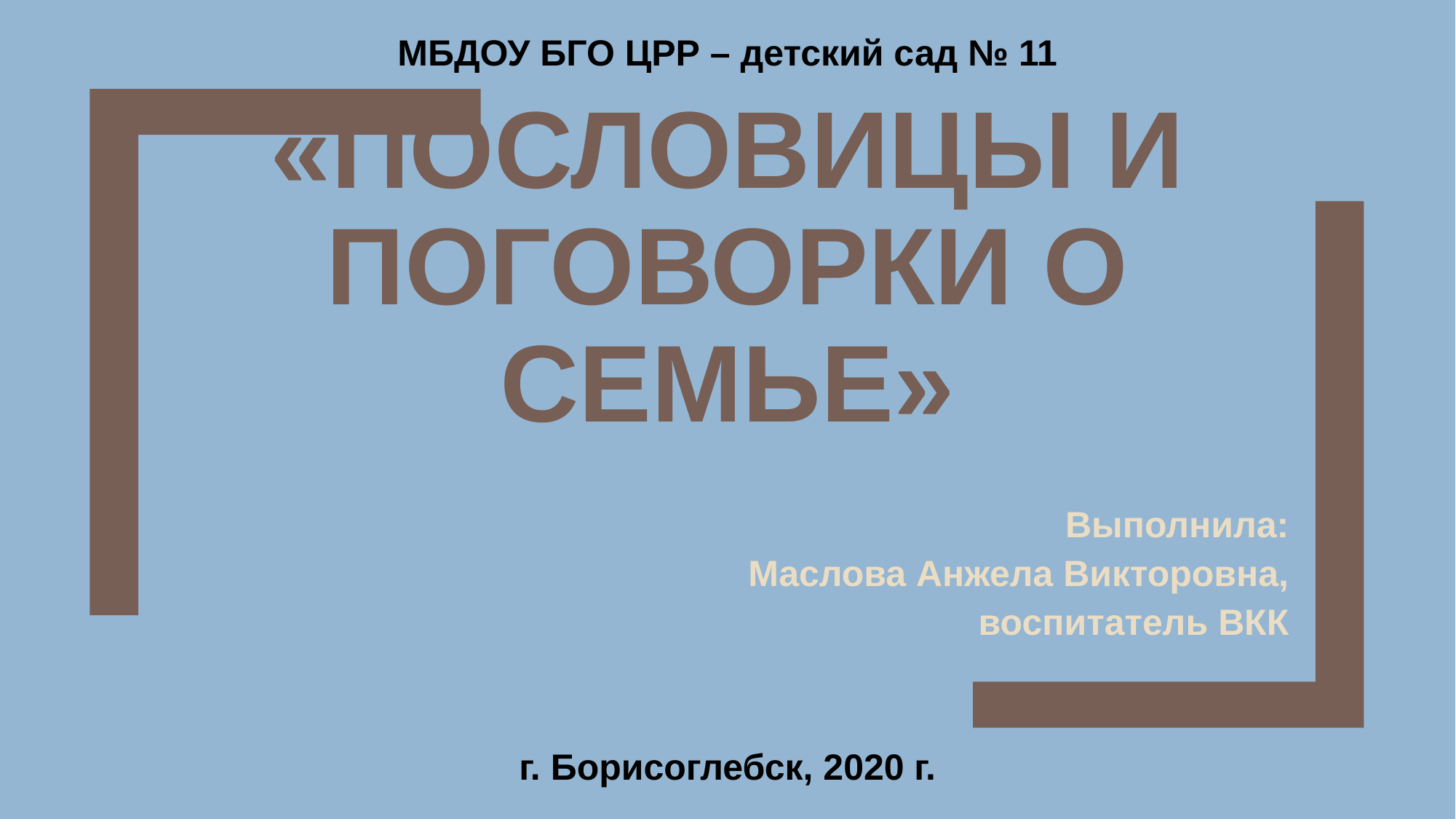

МБДОУ БГО ЦРР – детский сад № 11
# «Пословицы и поговорки о семье»
Выполнила:
Маслова Анжела Викторовна,
воспитатель ВКК
г. Борисоглебск, 2020 г.